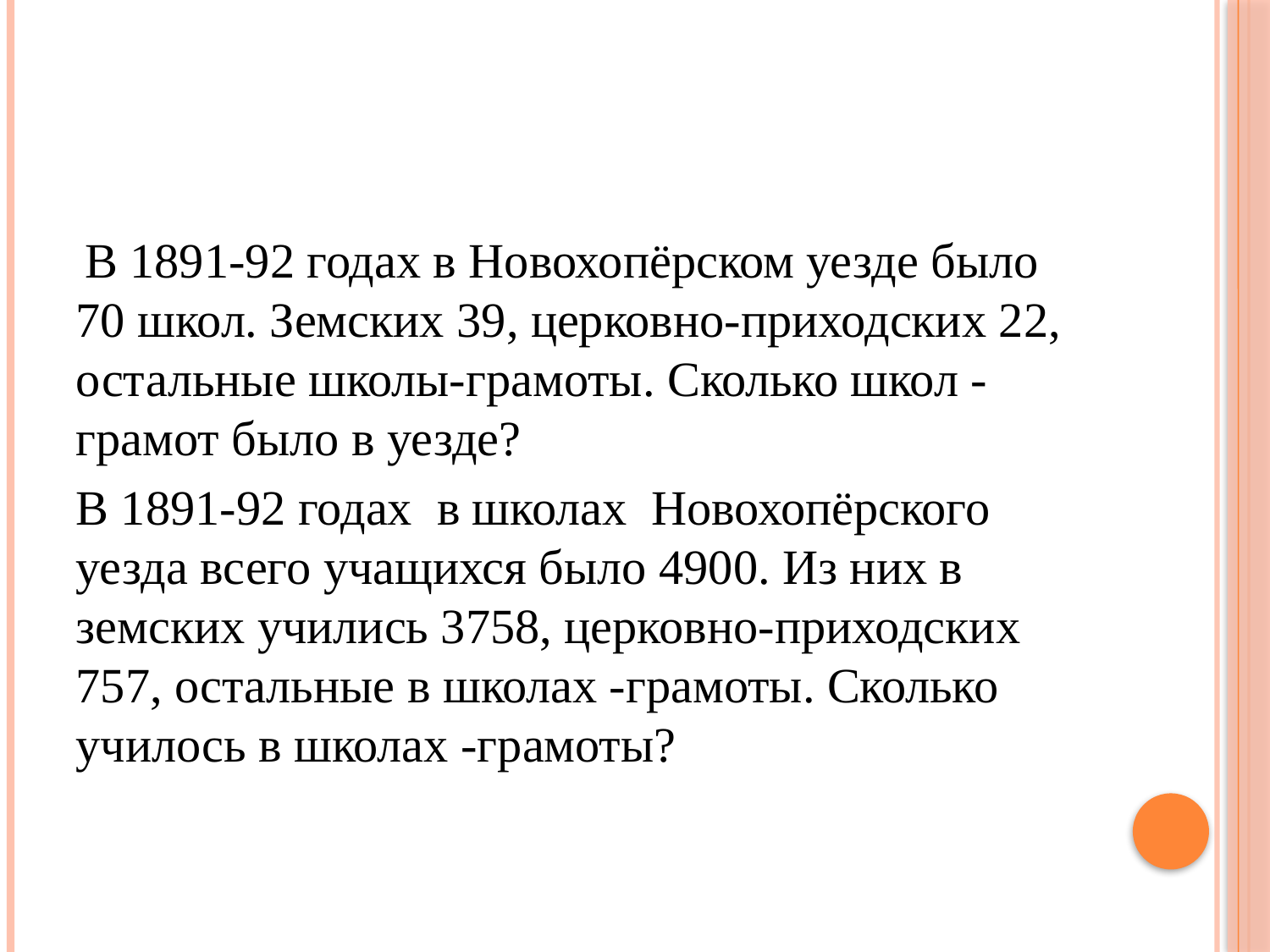

#
 В 1891-92 годах в Новохопёрском уезде было 70 школ. Земских 39, церковно-приходских 22, остальные школы-грамоты. Сколько школ -грамот было в уезде?
В 1891-92 годах  в школах  Новохопёрского уезда всего учащихся было 4900. Из них в земских учились 3758, церковно-приходских 757, остальные в школах -грамоты. Сколько училось в школах -грамоты?